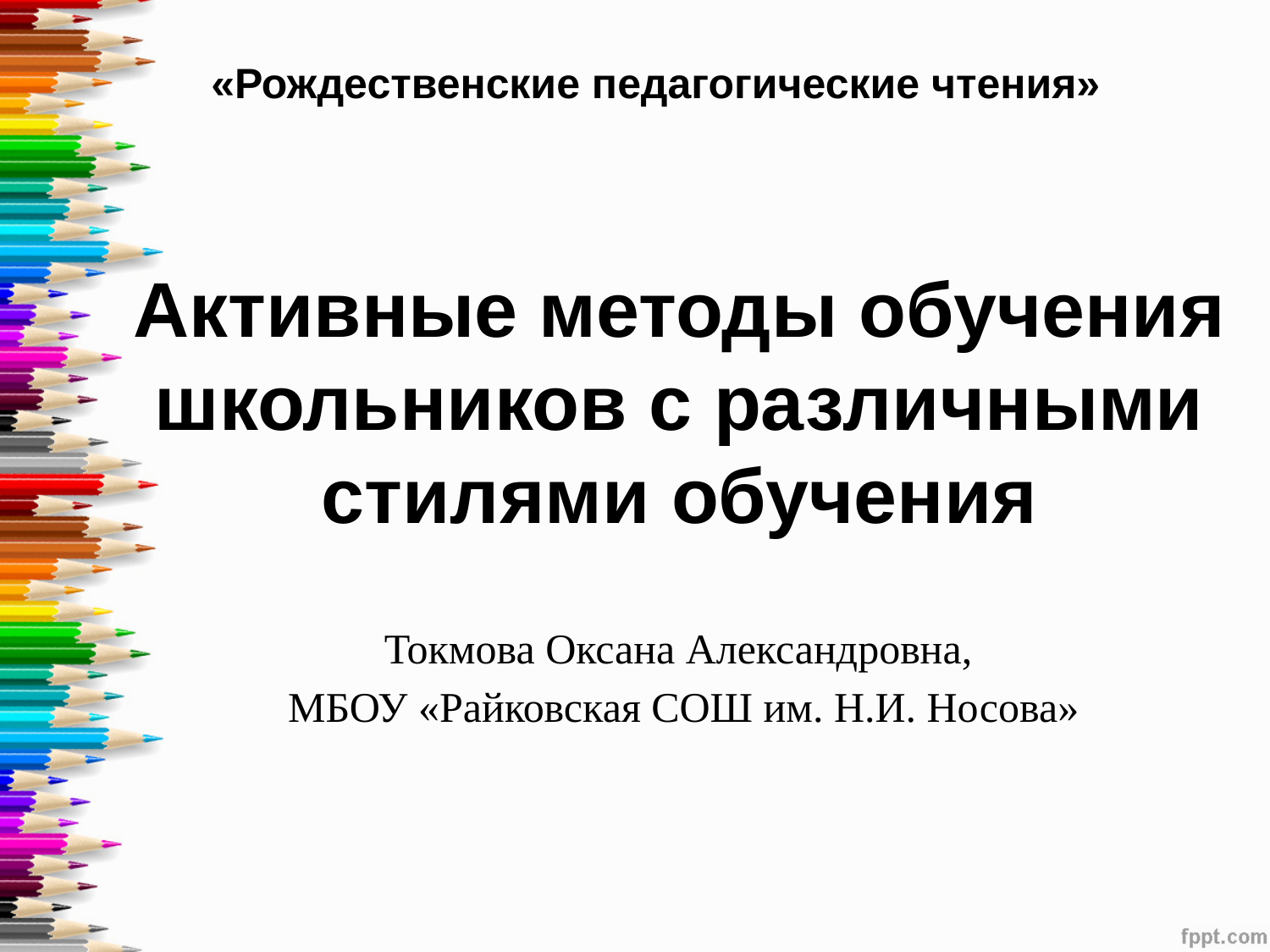

«Рождественские педагогические чтения»
# Активные методы обучения школьников с различными стилями обучения
Токмова Оксана Александровна,
МБОУ «Райковская СОШ им. Н.И. Носова»